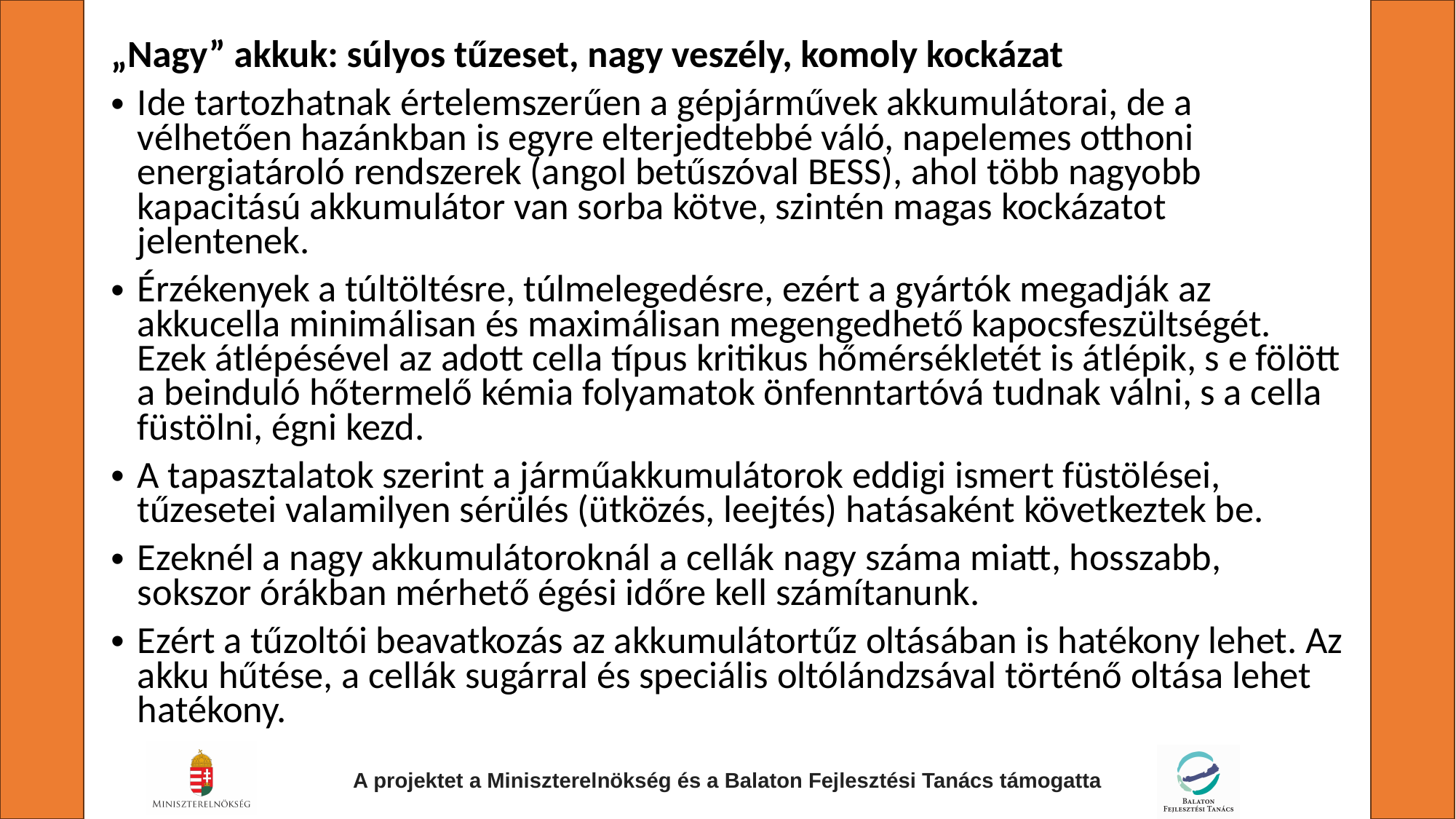

„Nagy” akkuk: súlyos tűzeset, nagy veszély, komoly kockázat
Ide tartozhatnak értelemszerűen a gépjárművek akkumulátorai, de a vélhetően hazánkban is egyre elterjedtebbé váló, napelemes otthoni energiatároló rendszerek (angol betűszóval BESS), ahol több nagyobb kapacitású akkumulátor van sorba kötve, szintén magas kockázatot jelentenek.
Érzékenyek a túltöltésre, túlmelegedésre, ezért a gyártók megadják az akkucella minimálisan és maximálisan megengedhető kapocsfeszültségét. Ezek átlépésével az adott cella típus kritikus hőmérsékletét is átlépik, s e fölött a beinduló hőtermelő kémia folyamatok önfenntartóvá tudnak válni, s a cella füstölni, égni kezd.
A tapasztalatok szerint a járműakkumulátorok eddigi ismert füstölései, tűzesetei valamilyen sérülés (ütközés, leejtés) hatásaként következtek be.
Ezeknél a nagy akkumulátoroknál a cellák nagy száma miatt, hosszabb, sokszor órákban mérhető égési időre kell számítanunk.
Ezért a tűzoltói beavatkozás az akkumulátortűz oltásában is hatékony lehet. Az akku hűtése, a cellák sugárral és speciális oltólándzsával történő oltása lehet hatékony.